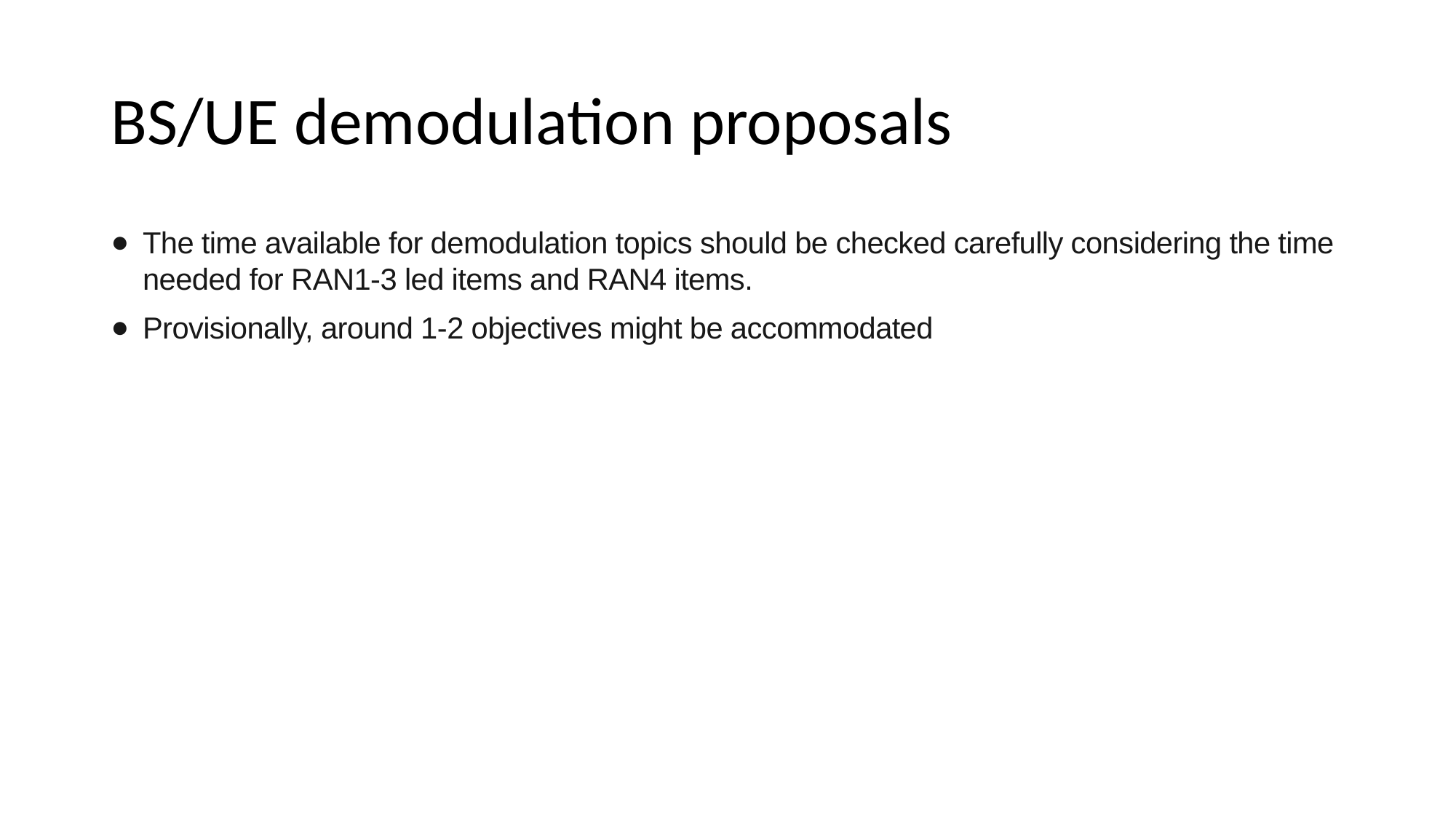

# BS/UE demodulation proposals
The time available for demodulation topics should be checked carefully considering the time needed for RAN1-3 led items and RAN4 items.
Provisionally, around 1-2 objectives might be accommodated